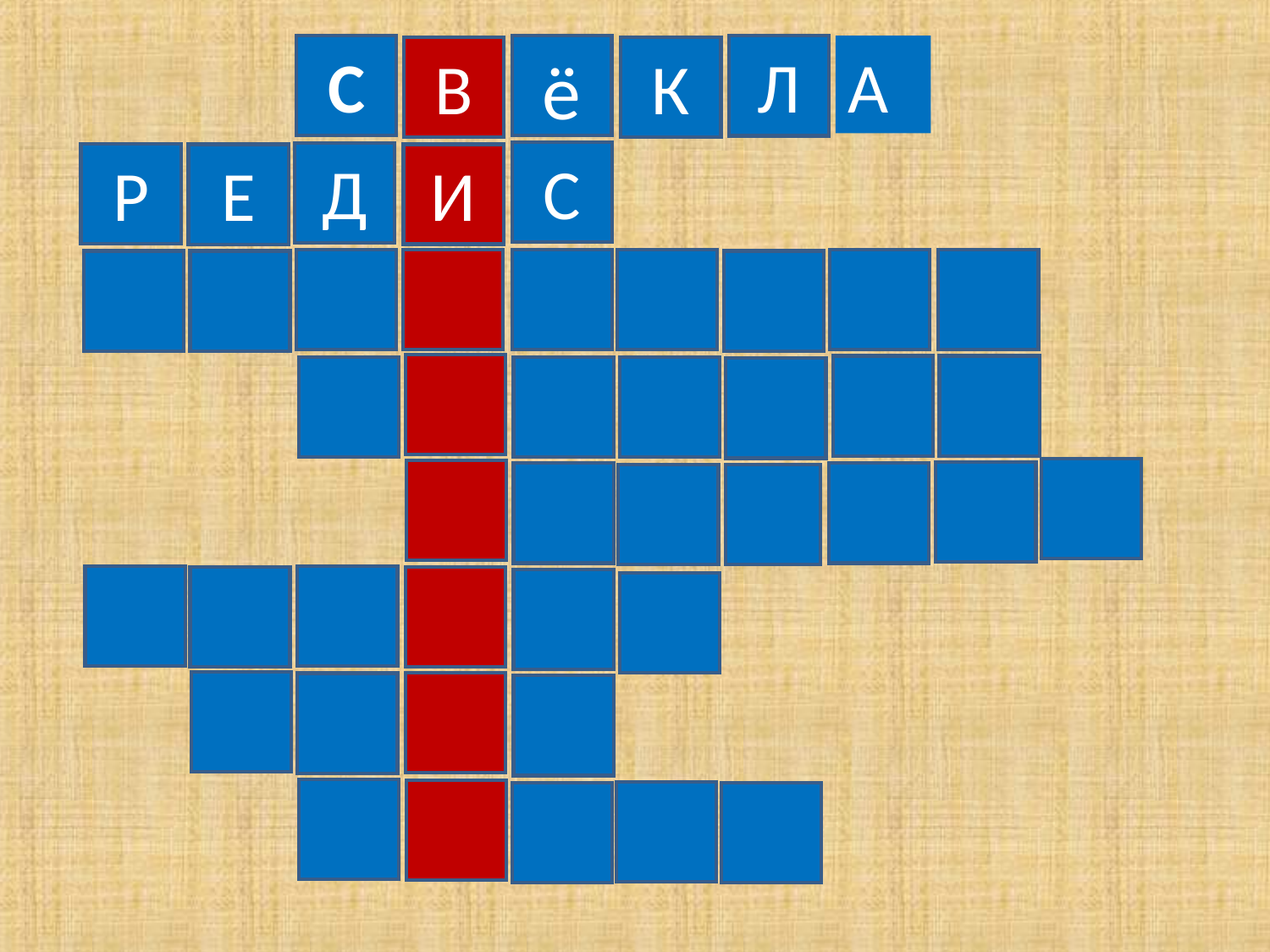

С
ё
А
Л
В
К
С
Д
Р
Е
И